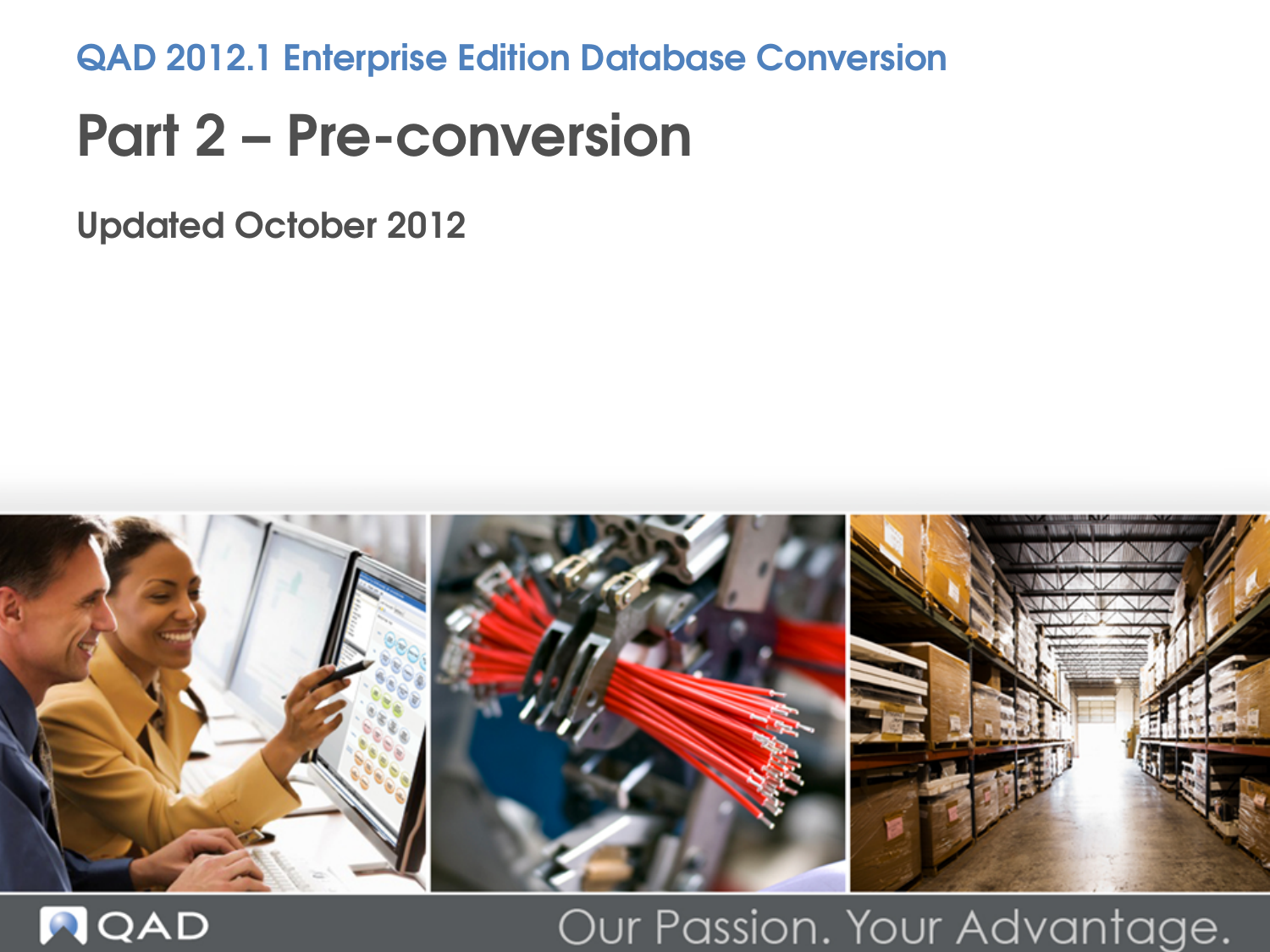

QAD 2012.1 Enterprise Edition Database Conversion
# Part 2 – Pre-conversion
Updated October 2012